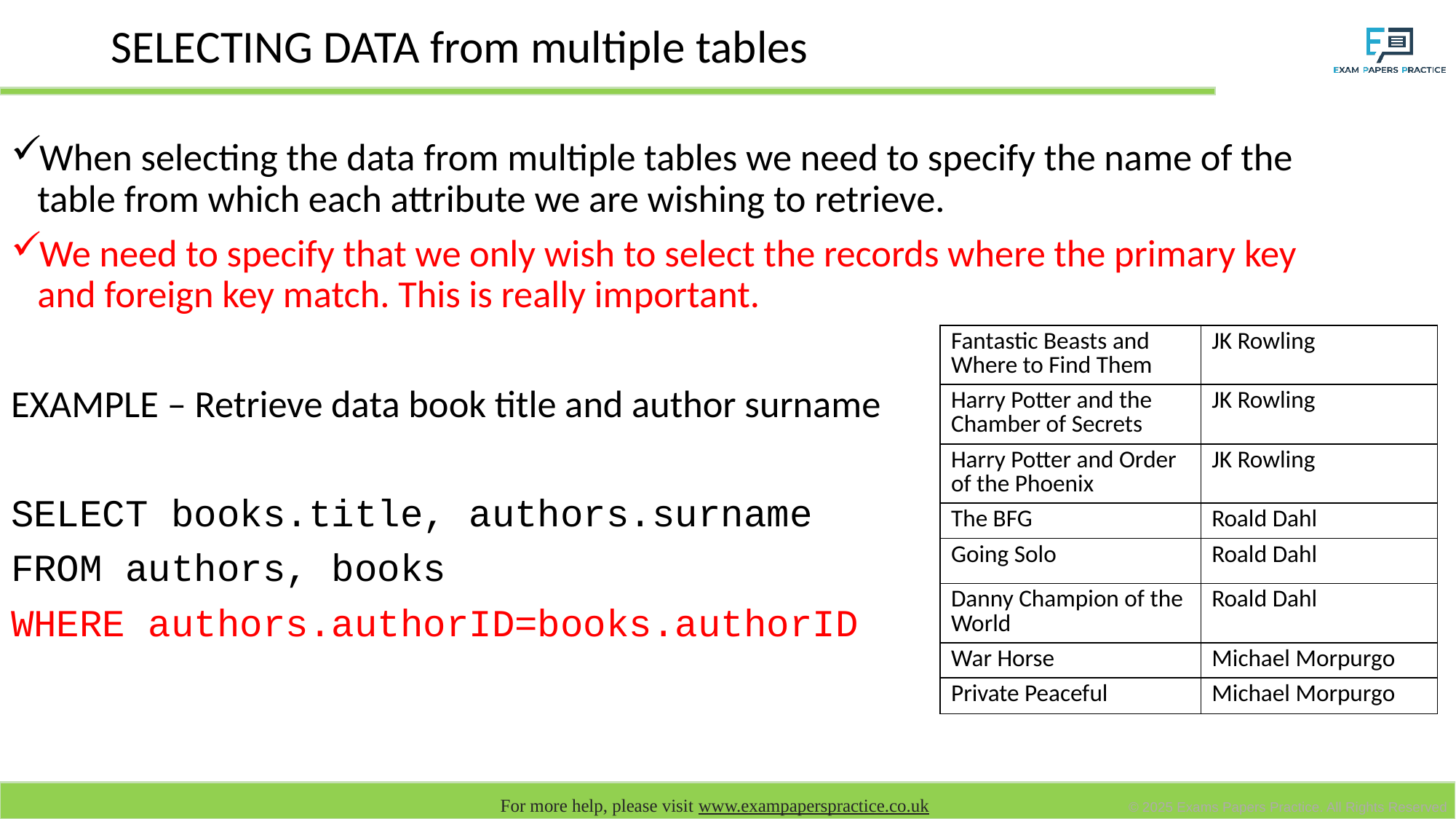

# SELECTING DATA from multiple tables
When selecting the data from multiple tables we need to specify the name of the table from which each attribute we are wishing to retrieve.
We need to specify that we only wish to select the records where the primary key and foreign key match. This is really important.

EXAMPLE – Retrieve data book title and author surname

SELECT books.title, authors.surname
FROM authors, books
WHERE authors.authorID=books.authorID

| Fantastic Beasts and Where to Find Them | JK Rowling |
| --- | --- |
| Harry Potter and the Chamber of Secrets | JK Rowling |
| Harry Potter and Order of the Phoenix | JK Rowling |
| The BFG | Roald Dahl |
| Going Solo | Roald Dahl |
| Danny Champion of the World | Roald Dahl |
| War Horse | Michael Morpurgo |
| Private Peaceful | Michael Morpurgo |